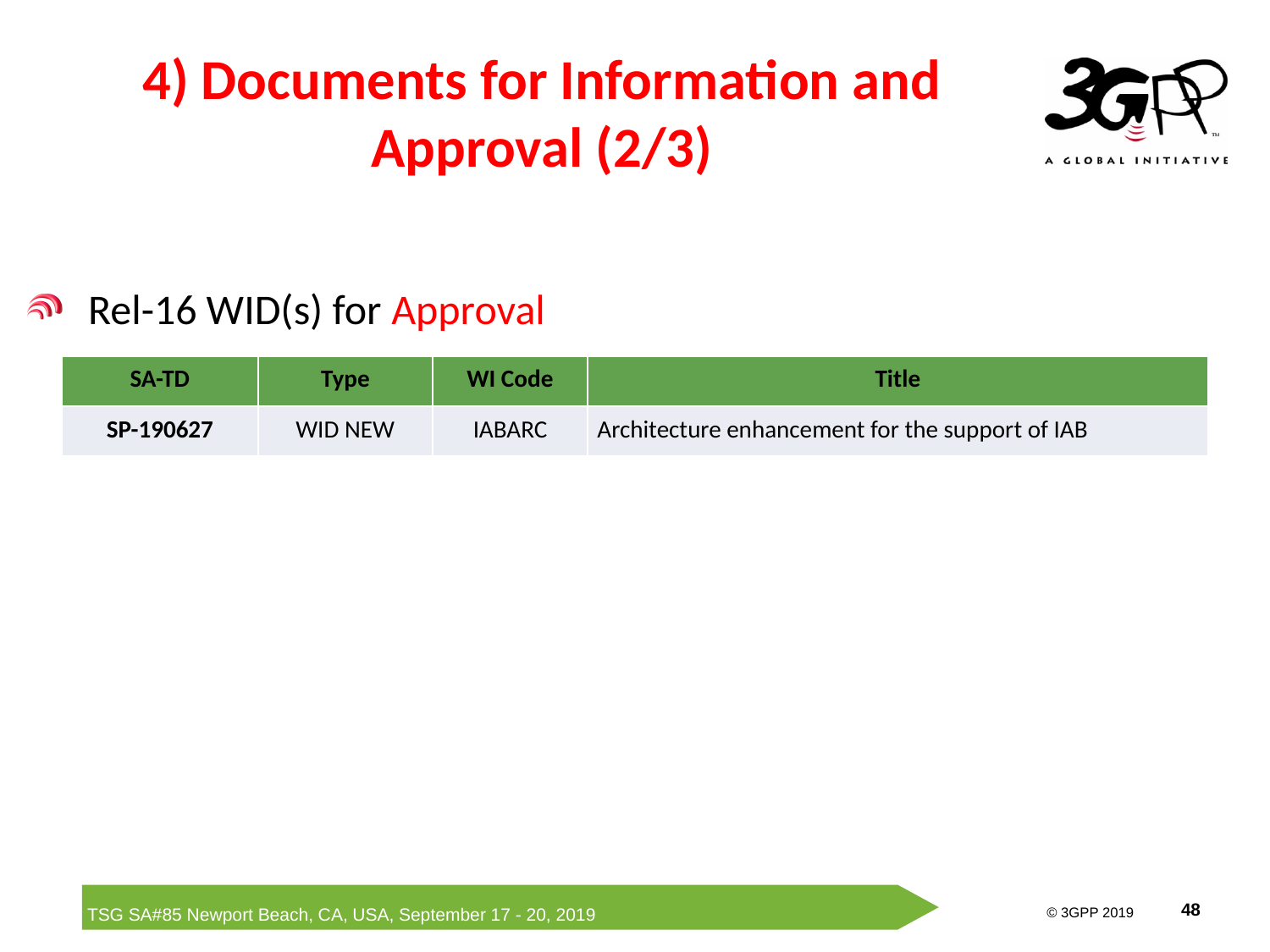

# 4) Documents for Information and Approval (2/3)
Rel-16 WID(s) for Approval

| SA-TD | Type | WI Code | Title |
| --- | --- | --- | --- |
| SP-190627 | WID NEW | IABARC | Architecture enhancement for the support of IAB |